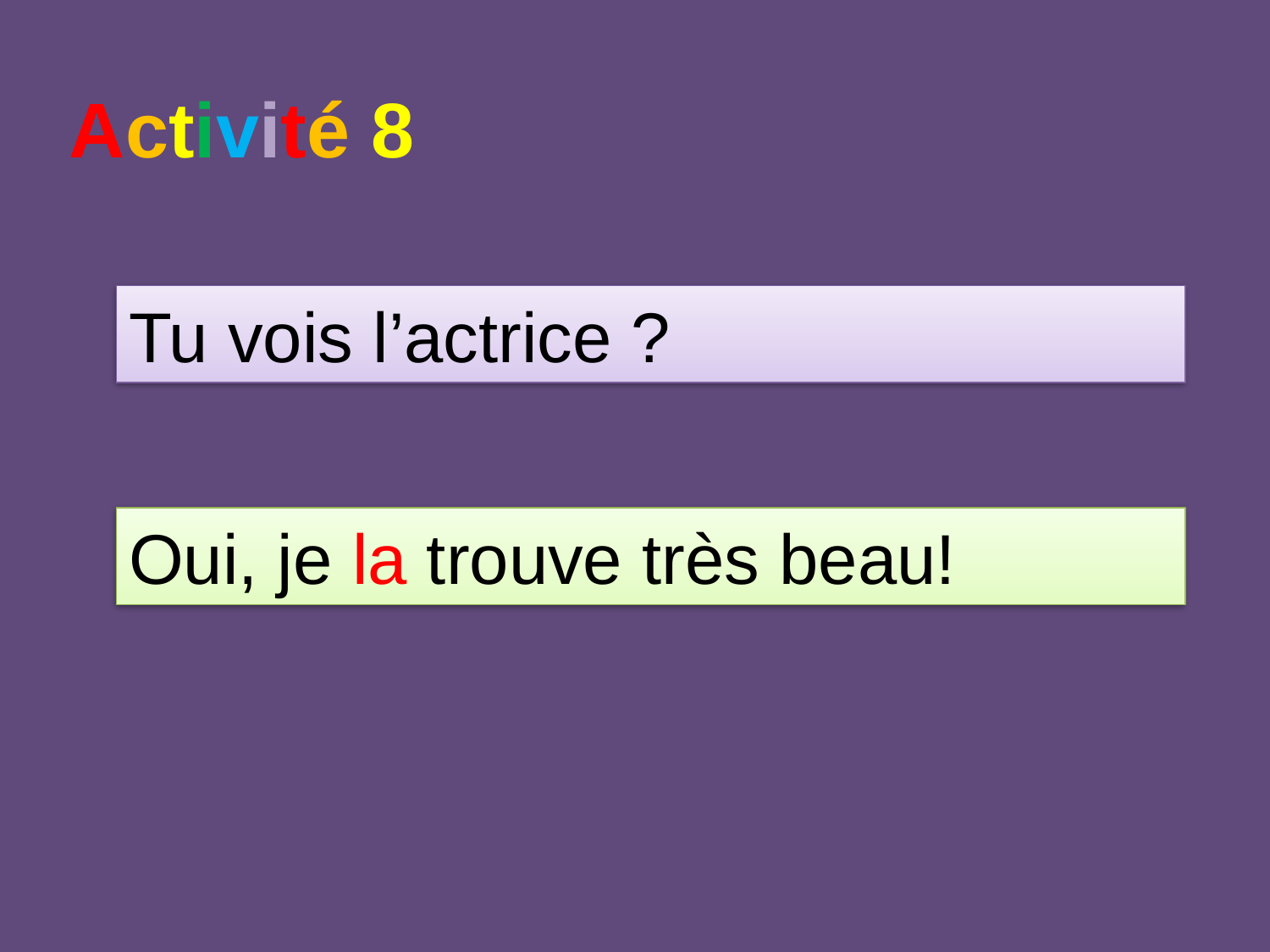

Activité 8
Tu vois l’actrice ?
Oui, je la trouve très beau!